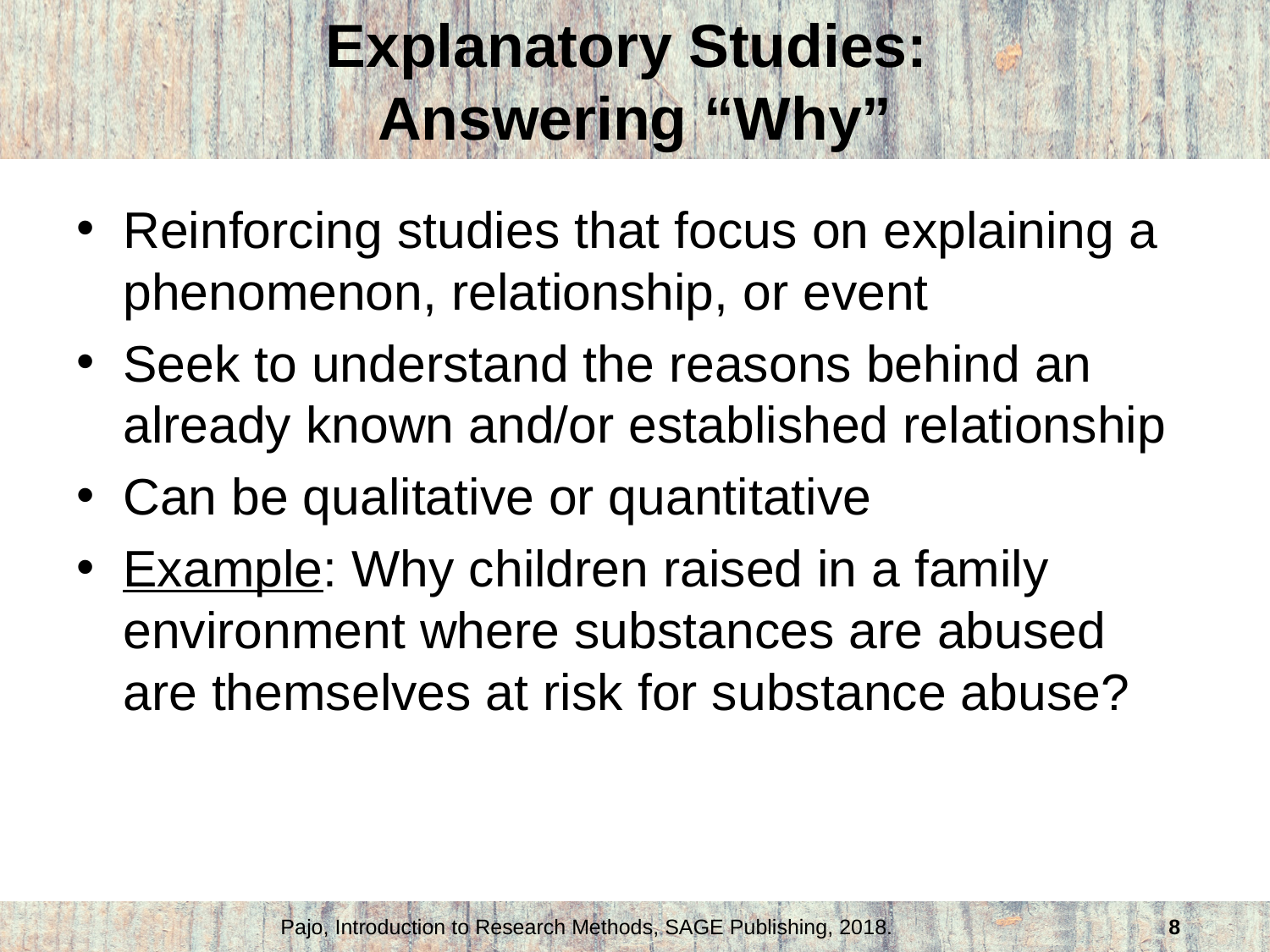

# Explanatory Studies: Answering “Why”
Reinforcing studies that focus on explaining a phenomenon, relationship, or event
Seek to understand the reasons behind an already known and/or established relationship
Can be qualitative or quantitative
Example: Why children raised in a family environment where substances are abused are themselves at risk for substance abuse?
Pajo, Introduction to Research Methods, SAGE Publishing, 2018.
8